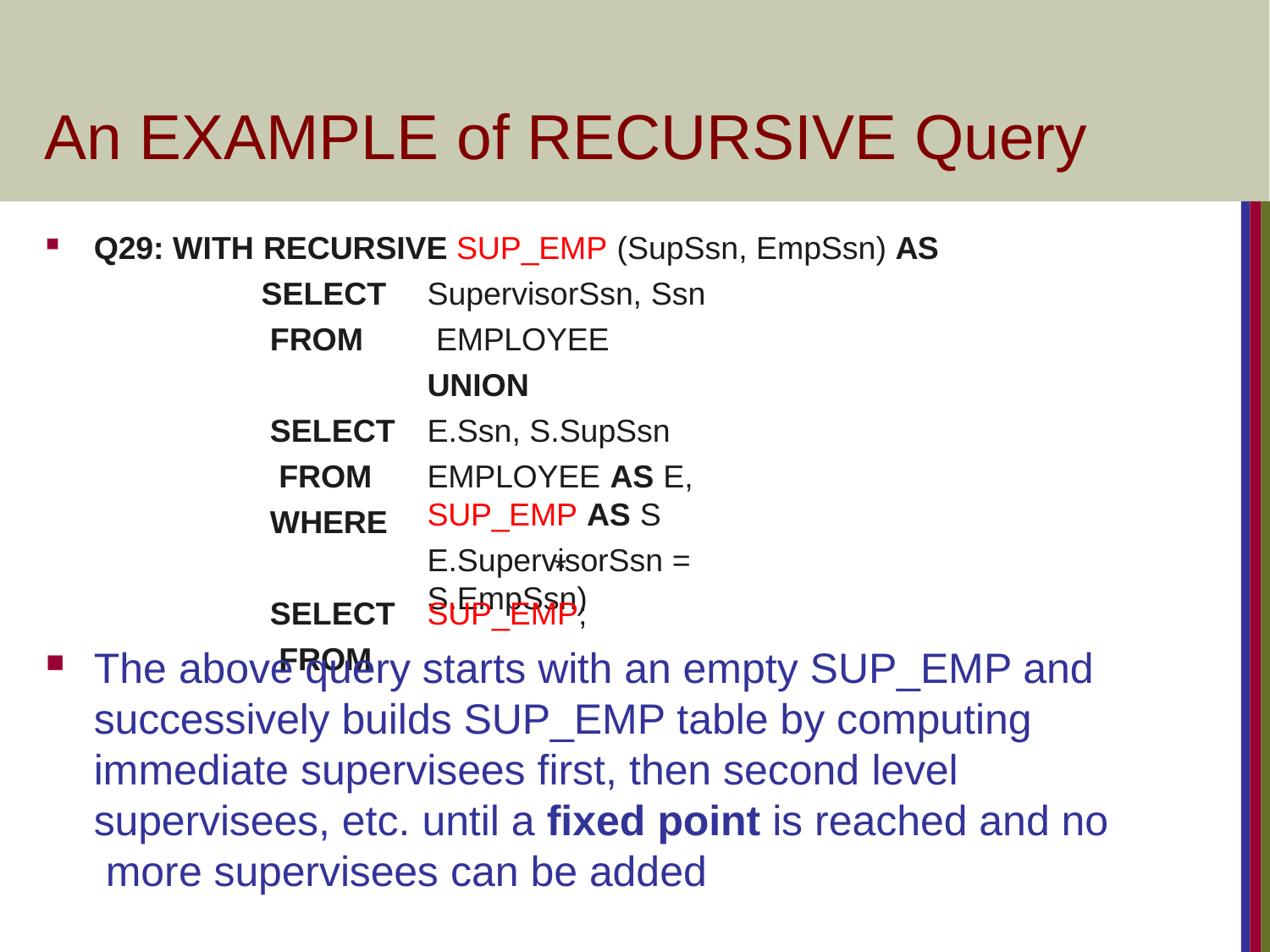

# An EXAMPLE of RECURSIVE Query
Q29: WITH RECURSIVE SUP_EMP (SupSsn, EmpSsn) AS
SELECT
FROM
SupervisorSsn, Ssn  EMPLOYEE  UNION
E.Ssn, S.SupSsn
EMPLOYEE AS E, SUP_EMP AS S
E.SupervisorSsn = S.EmpSsn)
SELECT  FROM  WHERE  SELECT  FROM
*
SUP_EMP;
The above query starts with an empty SUP_EMP and  successively builds SUP_EMP table by computing  immediate supervisees first, then second level  supervisees, etc. until a fixed point is reached and no  more supervisees can be added